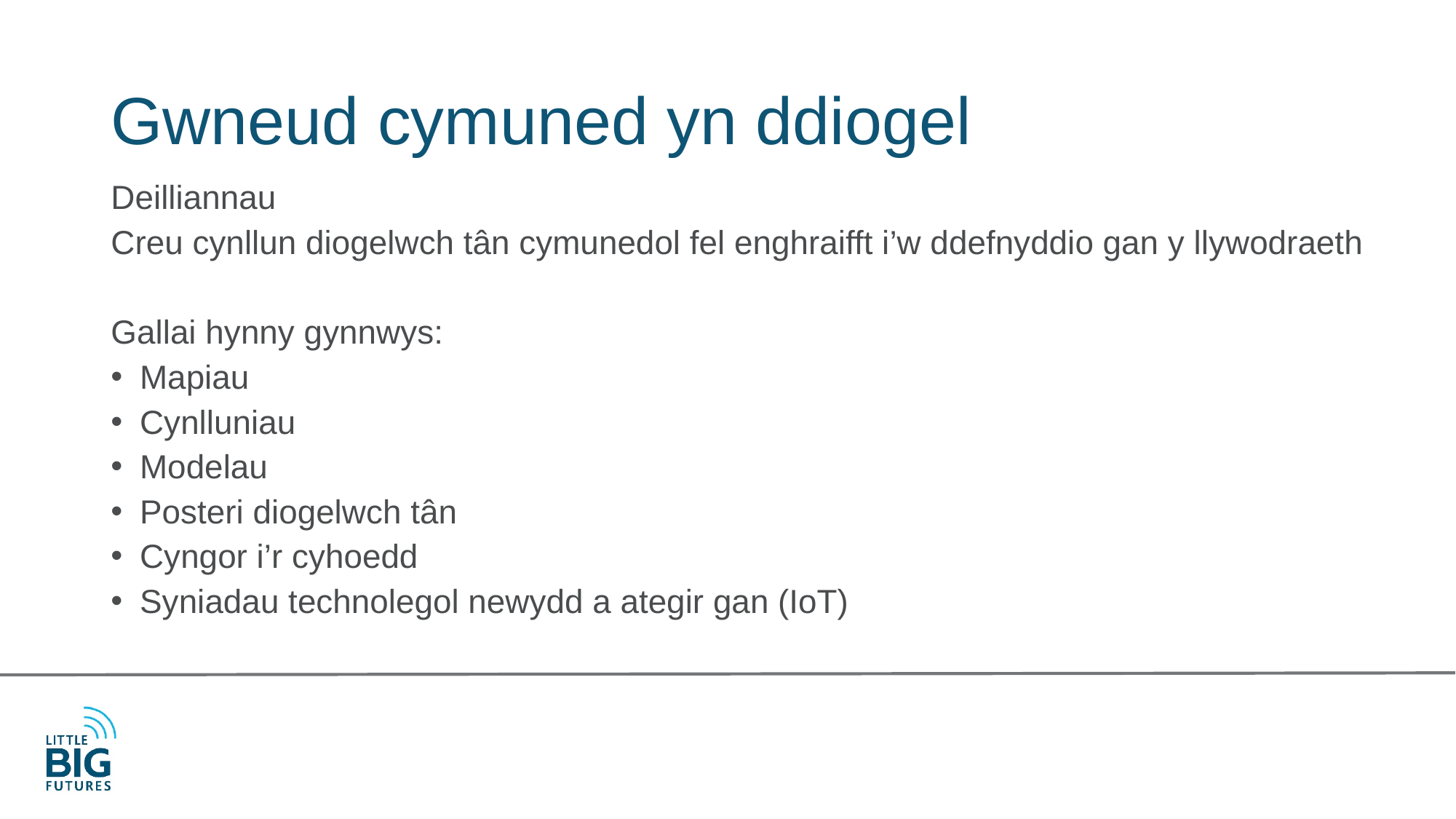

# Gwneud cymuned yn ddiogel
Deilliannau
Creu cynllun diogelwch tân cymunedol fel enghraifft i’w ddefnyddio gan y llywodraeth

Gallai hynny gynnwys:
Mapiau
Cynlluniau
Modelau
Posteri diogelwch tân
Cyngor i’r cyhoedd
Syniadau technolegol newydd a ategir gan (IoT)